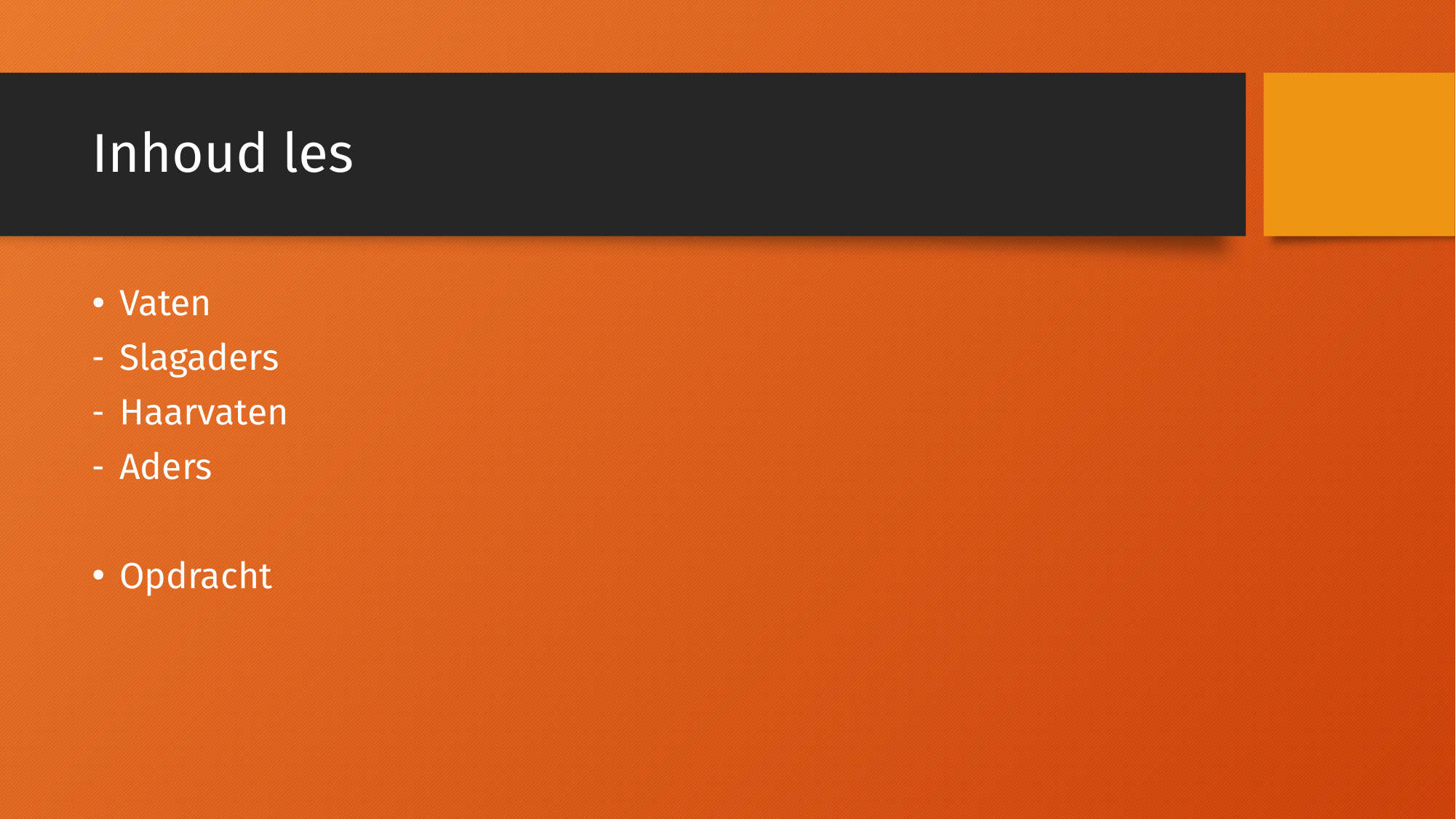

# Inhoud les
Vaten
Slagaders
Haarvaten
Aders

Opdracht